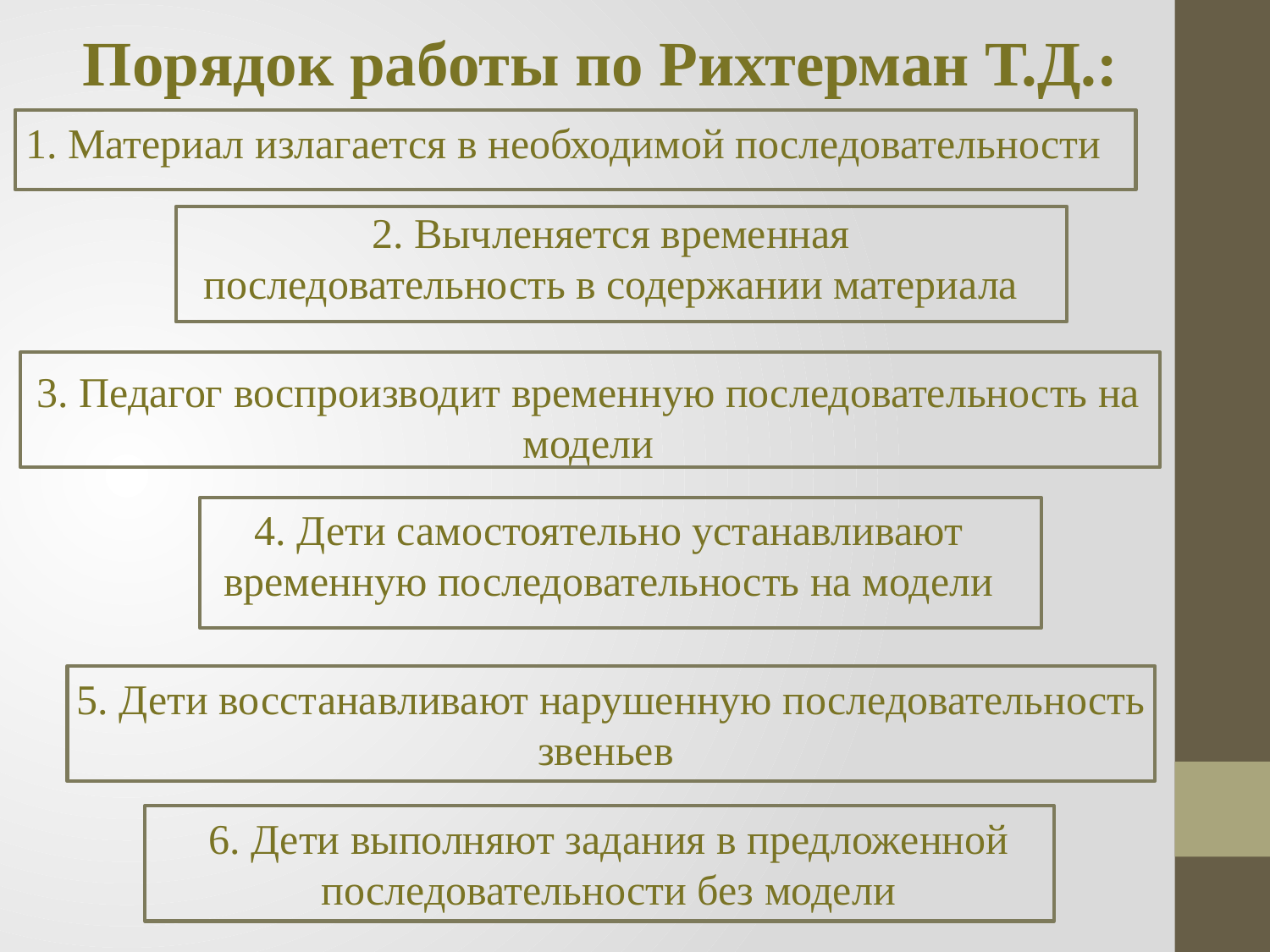

Порядок работы по Рихтерман Т.Д.:
1. Материал излагается в необходимой последовательности

2. Вычленяется временная последовательность в содержании материала

3. Педагог воспроизводит временную последовательность на модели
4. Дети самостоятельно устанавливают временную последовательность на модели

5. Дети восстанавливают нарушенную последовательность звеньев

6. Дети выполняют задания в предложенной последовательности без модели